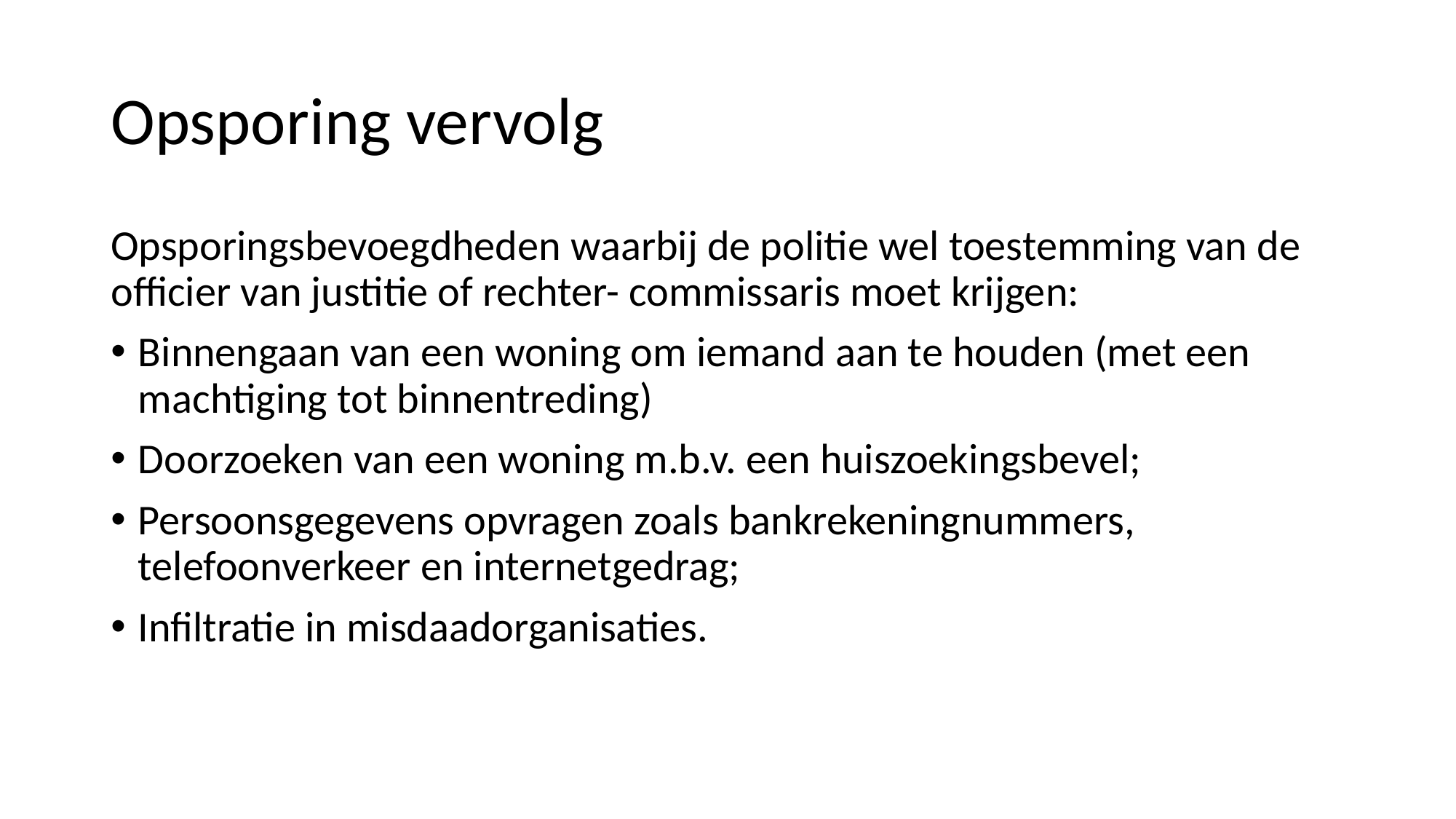

# Opsporing vervolg
Opsporingsbevoegdheden waarbij de politie wel toestemming van de officier van justitie of rechter- commissaris moet krijgen:
Binnengaan van een woning om iemand aan te houden (met een machtiging tot binnentreding)
Doorzoeken van een woning m.b.v. een huiszoekingsbevel;
Persoonsgegevens opvragen zoals bankrekeningnummers, telefoonverkeer en internetgedrag;
Infiltratie in misdaadorganisaties.